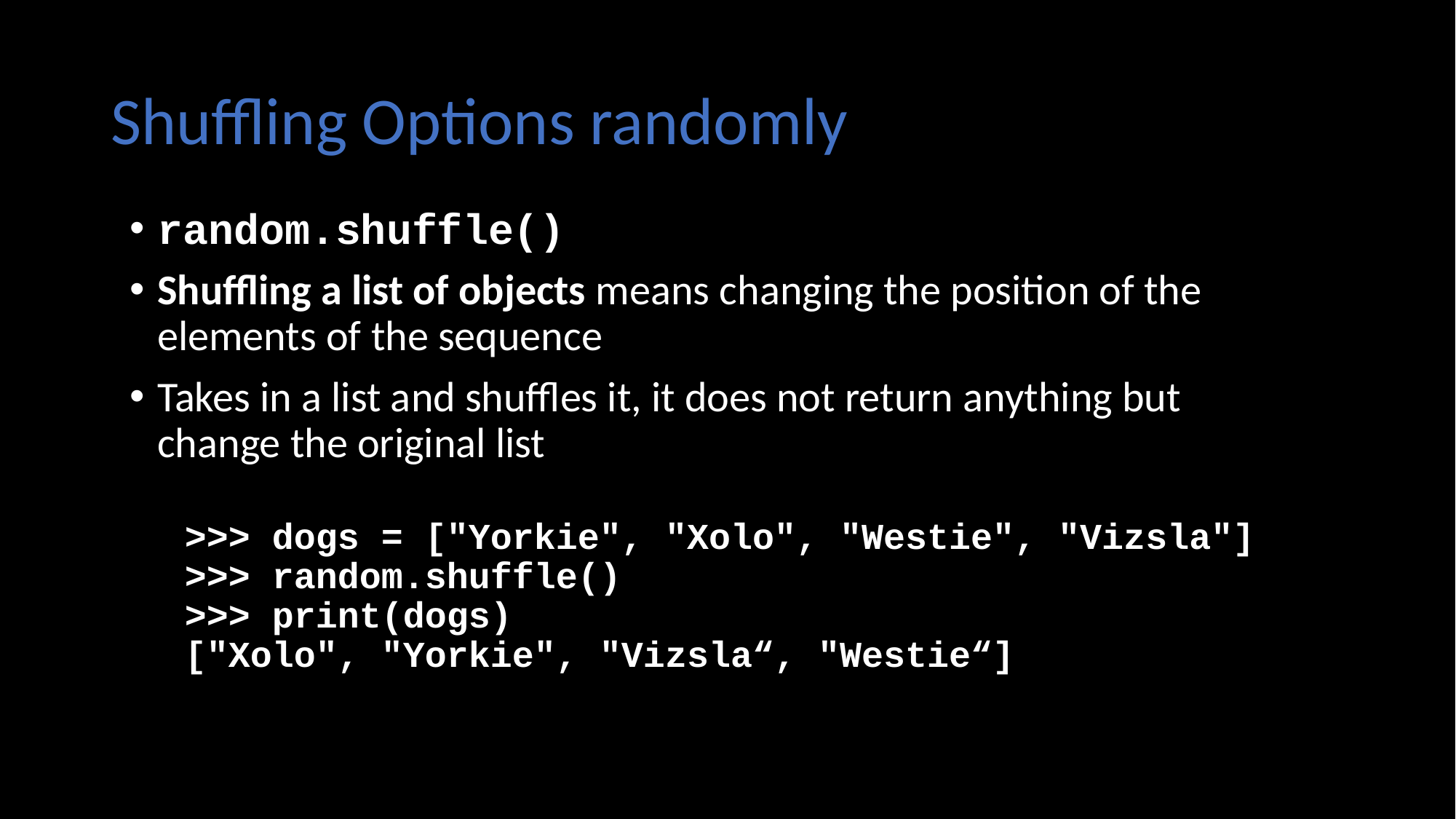

# Shuffling Options randomly
random.shuffle()
Shuffling a list of objects means changing the position of the elements of the sequence
Takes in a list and shuffles it, it does not return anything but change the original list

>>> dogs = ["Yorkie", "Xolo", "Westie", "Vizsla"]
>>> random.shuffle()
>>> print(dogs)
["Xolo", "Yorkie", "Vizsla“, "Westie“]